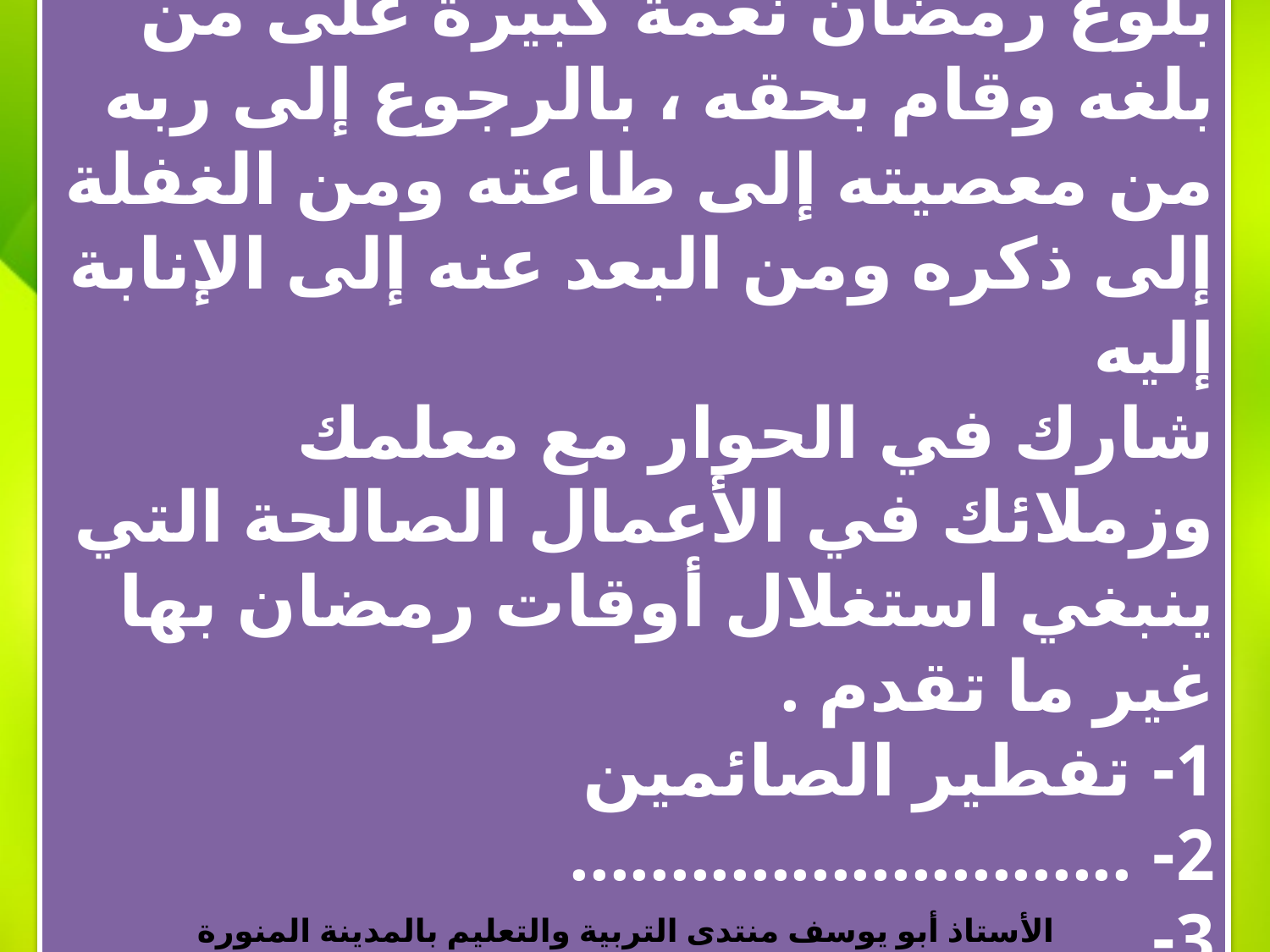

بلوغ رمضان نعمة كبيرة على من بلغه وقام بحقه ، بالرجوع إلى ربه من معصيته إلى طاعته ومن الغفلة إلى ذكره ومن البعد عنه إلى الإنابة إليه
شارك في الحوار مع معلمك وزملائك في الأعمال الصالحة التي ينبغي استغلال أوقات رمضان بها غير ما تقدم .
1- تفطير الصائمين
2- ............................
3- ............................
الأستاذ أبو يوسف منتدى التربية والتعليم بالمدينة المنورة